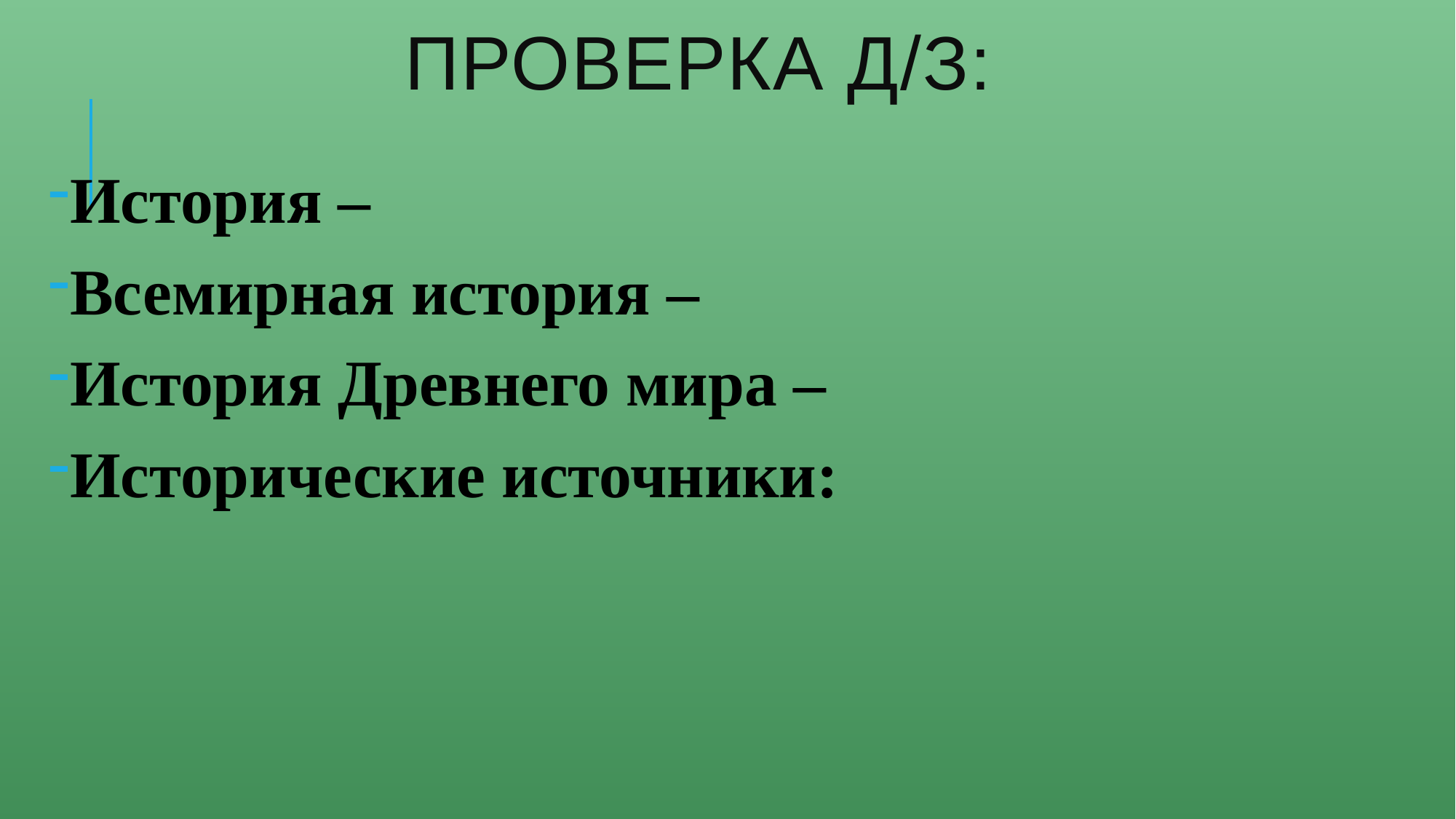

# Проверка д/з:
История –
Всемирная история –
История Древнего мира –
Исторические источники: